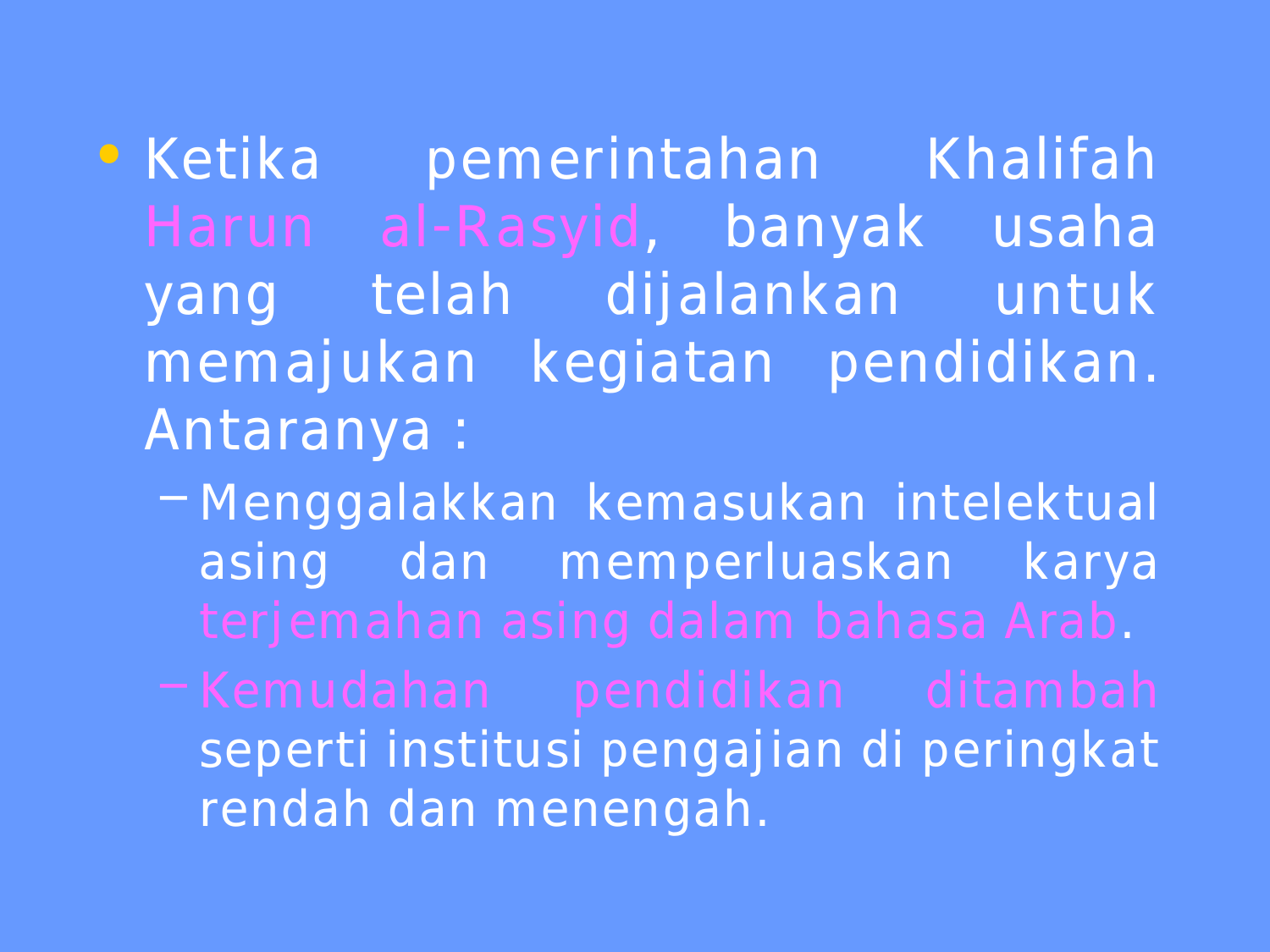

Ketika pemerintahan Khalifah Harun al-Rasyid, banyak usaha yang telah dijalankan untuk memajukan kegiatan pendidikan. Antaranya :
Menggalakkan kemasukan intelektual asing dan memperluaskan karya terjemahan asing dalam bahasa Arab.
Kemudahan pendidikan ditambah seperti institusi pengajian di peringkat rendah dan menengah.